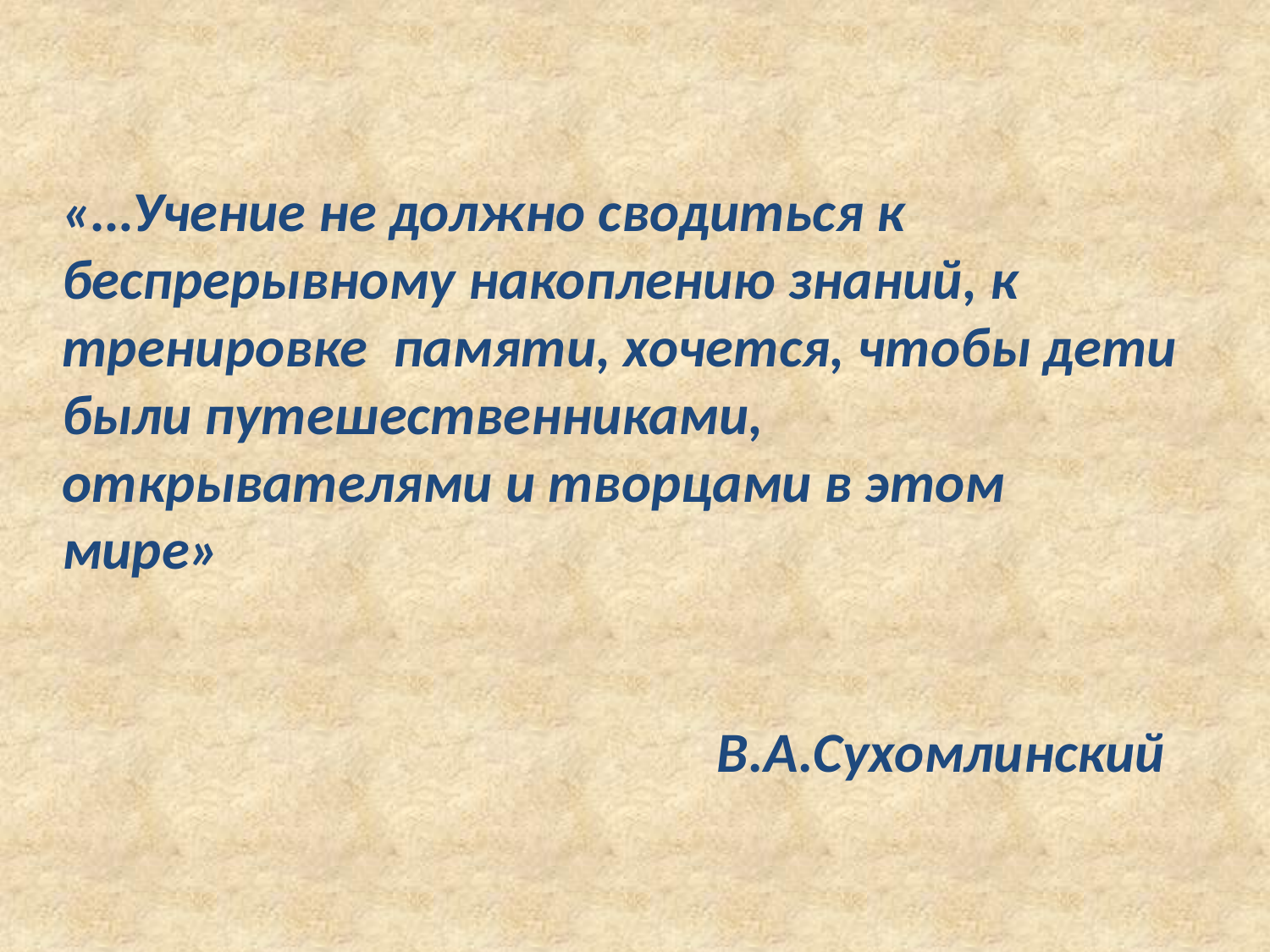

«…Учение не должно сводиться к беспрерывному накоплению знаний, к тренировке  памяти, хочется, чтобы дети были путешественниками, открывателями и творцами в этом  мире»
                                                                                                                                             В.А.Сухомлинский